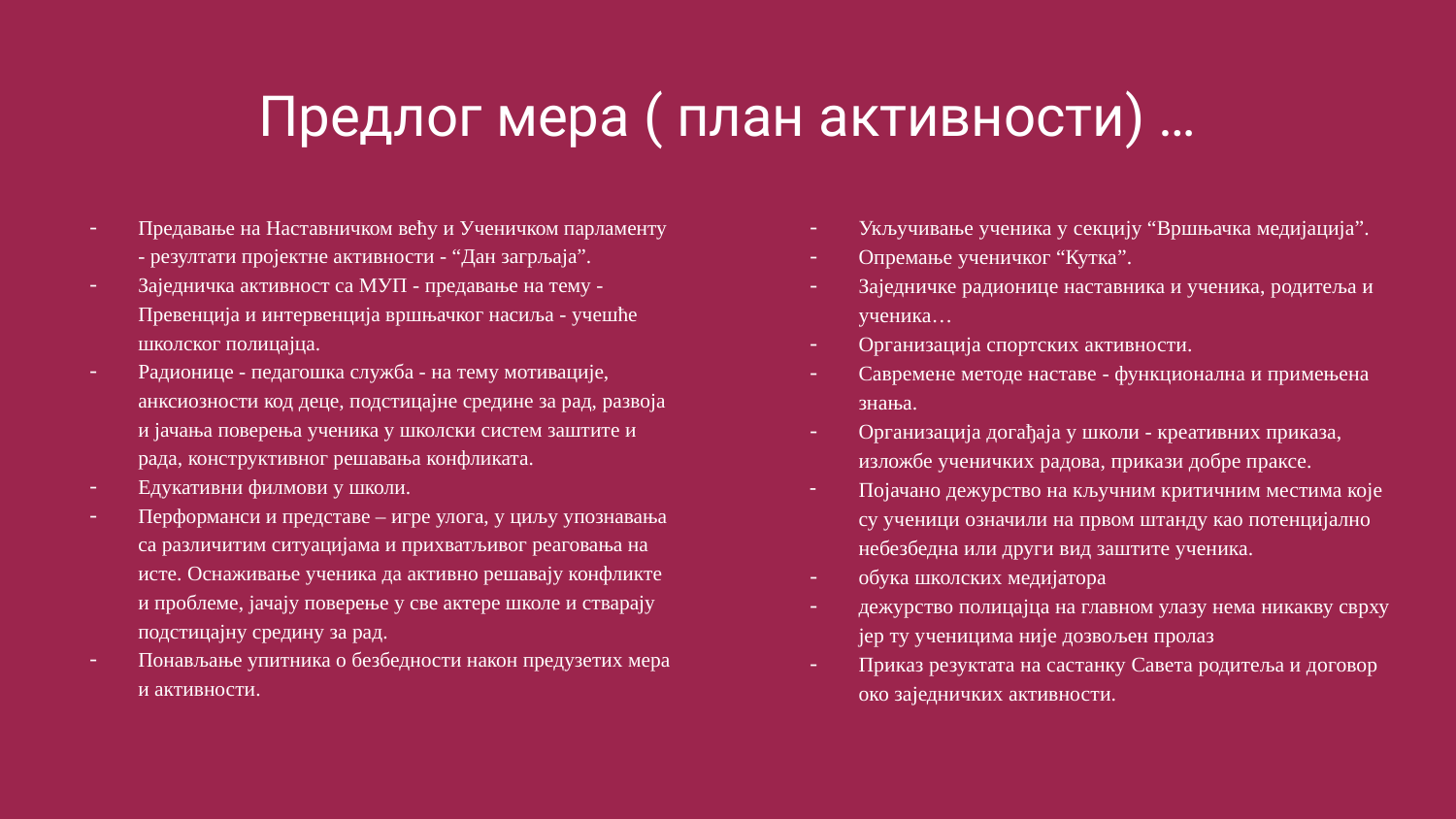

# Предлог мера ( план активности) …
Предавање на Наставничком већу и Ученичком парламенту - резултати пројектне активности - “Дан загрљаја”.
Заједничка активност са МУП - предавање на тему - Превенција и интервенција вршњачког насиља - учешће школског полицајца.
Радионице - педагошка служба - на тему мотивације, анксиозности код деце, подстицајне средине за рад, развоја и јачања поверења ученика у школски систем заштите и рада, конструктивног решавања конфликата.
Едукативни филмови у школи.
Перформанси и представе – игре улога, у циљу упознавања са различитим ситуацијама и прихватљивог реаговања на исте. Оснаживање ученика да активно решавају конфликте и проблеме, јачају поверење у све актере школе и стварају подстицајну средину за рад.
Понављање упитника о безбедности након предузетих мера и активности.
Укључивање ученика у секцију “Вршњачка медијација”.
Опремање ученичког “Кутка”.
Заједничке радионице наставника и ученика, родитеља и ученика…
Организација спортских активности.
Савремене методе наставе - функционална и примењена знања.
Организација догађаја у школи - креативних приказа, изложбе ученичких радова, прикази добре праксе.
Појачано дежурство на кључним критичним местима које су ученици означили на првом штанду као потенцијално небезбедна или други вид заштите ученика.
обука школских медијатора
дежурство полицајца на главном улазу нема никакву сврху јер ту ученицима није дозвољен пролаз
Приказ резуктата на састанку Савета родитеља и договор око заједничких активности.